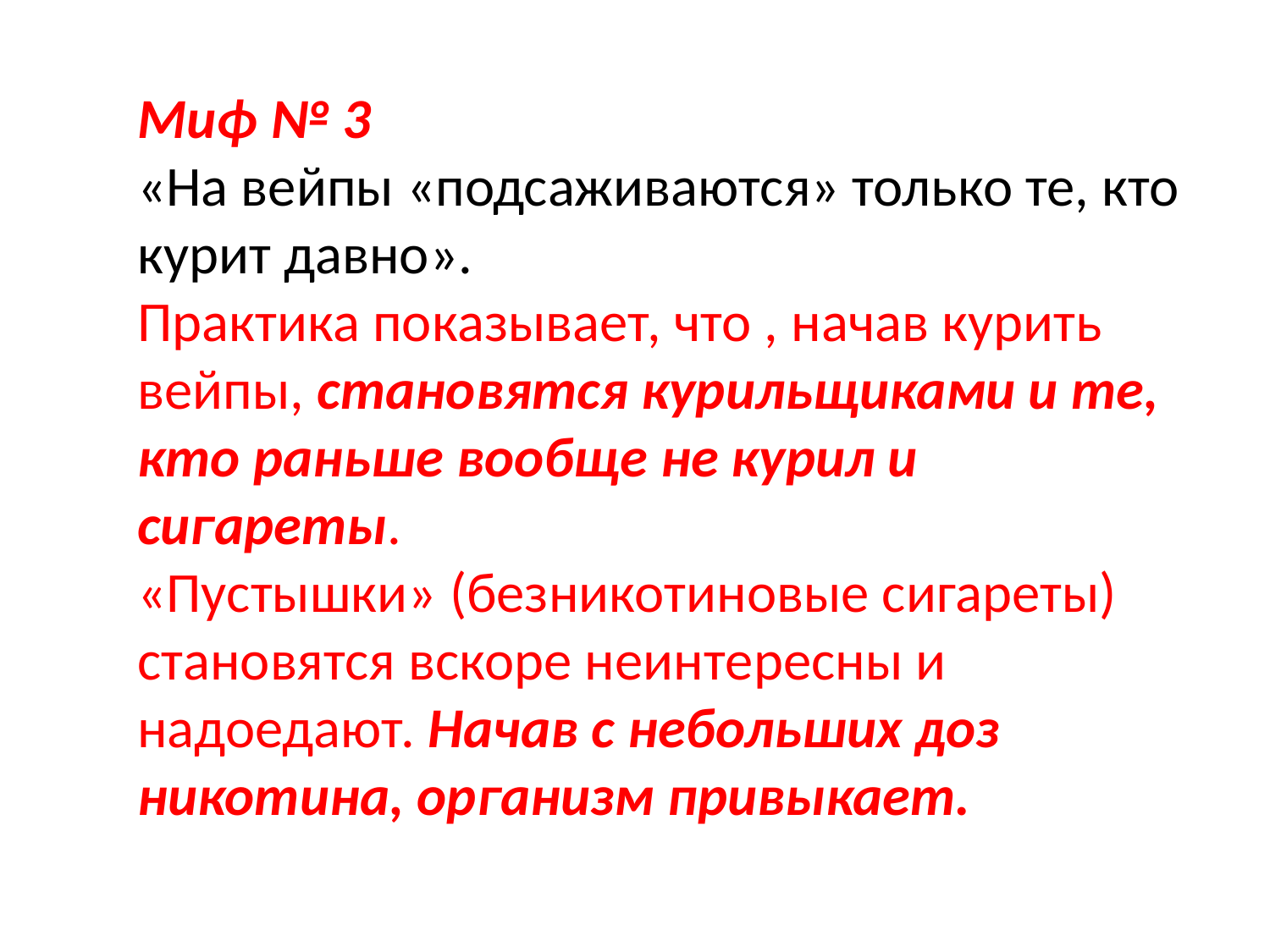

Миф № 3
«На вейпы «подсаживаются» только те, кто курит давно».
Практика показывает, что , начав курить вейпы, становятся курильщиками и те, кто раньше вообще не курил и сигареты.
«Пустышки» (безникотиновые сигареты) становятся вскоре неинтересны и надоедают. Начав с небольших доз никотина, организм привыкает.